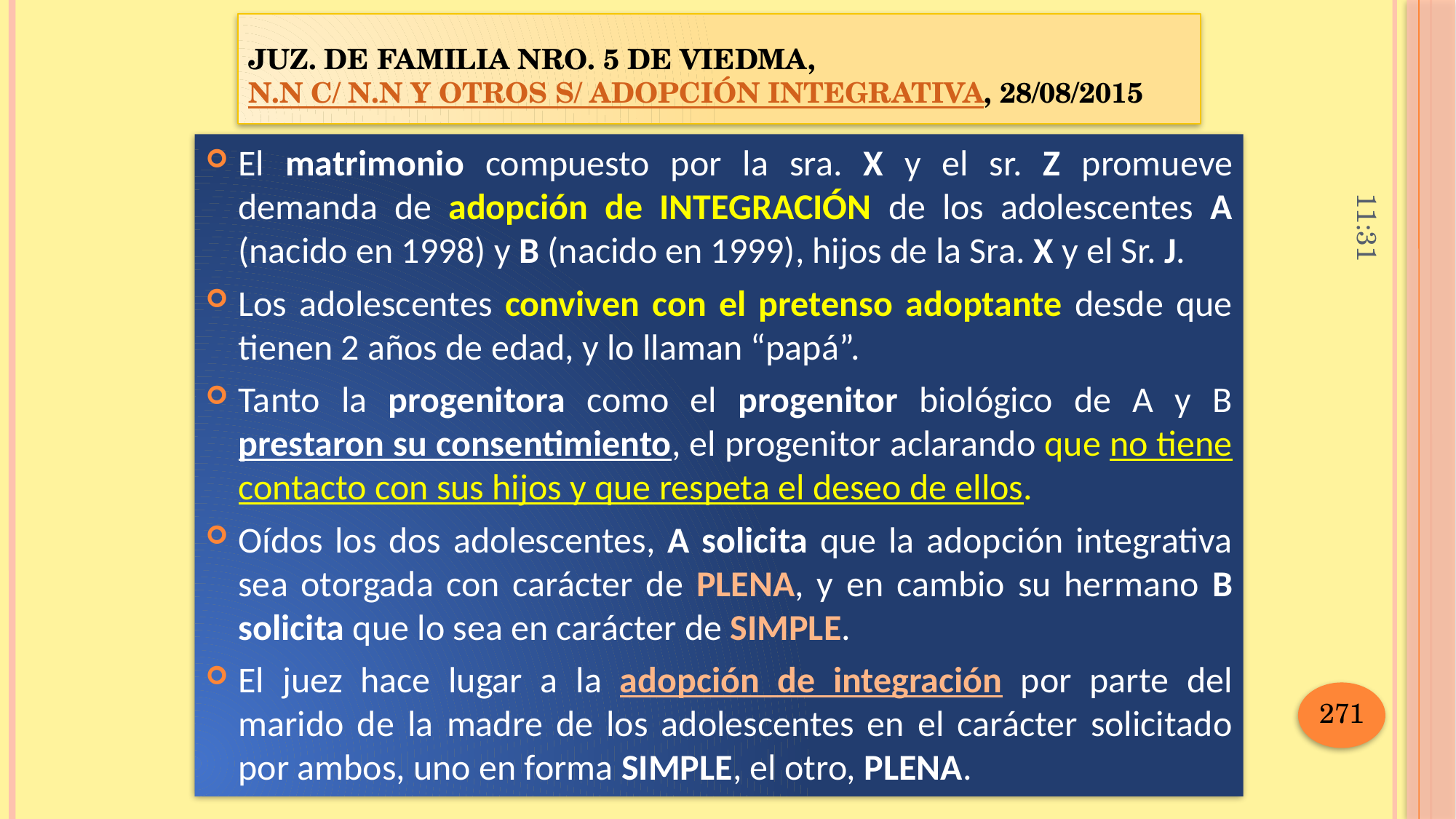

# Juz. de Familia nro. 5 de Viedma, N.N c/ N.N y otros s/ adopción integrativa, 28/08/2015
11:31
El matrimonio compuesto por la sra. X y el sr. Z promueve demanda de adopción de INTEGRACIÓN de los adolescentes A (nacido en 1998) y B (nacido en 1999), hijos de la Sra. X y el Sr. J.
Los adolescentes conviven con el pretenso adoptante desde que tienen 2 años de edad, y lo llaman “papá”.
Tanto la progenitora como el progenitor biológico de A y B prestaron su consentimiento, el progenitor aclarando que no tiene contacto con sus hijos y que respeta el deseo de ellos.
Oídos los dos adolescentes, A solicita que la adopción integrativa sea otorgada con carácter de PLENA, y en cambio su hermano B solicita que lo sea en carácter de SIMPLE.
El juez hace lugar a la adopción de integración por parte del marido de la madre de los adolescentes en el carácter solicitado por ambos, uno en forma SIMPLE, el otro, PLENA.

271